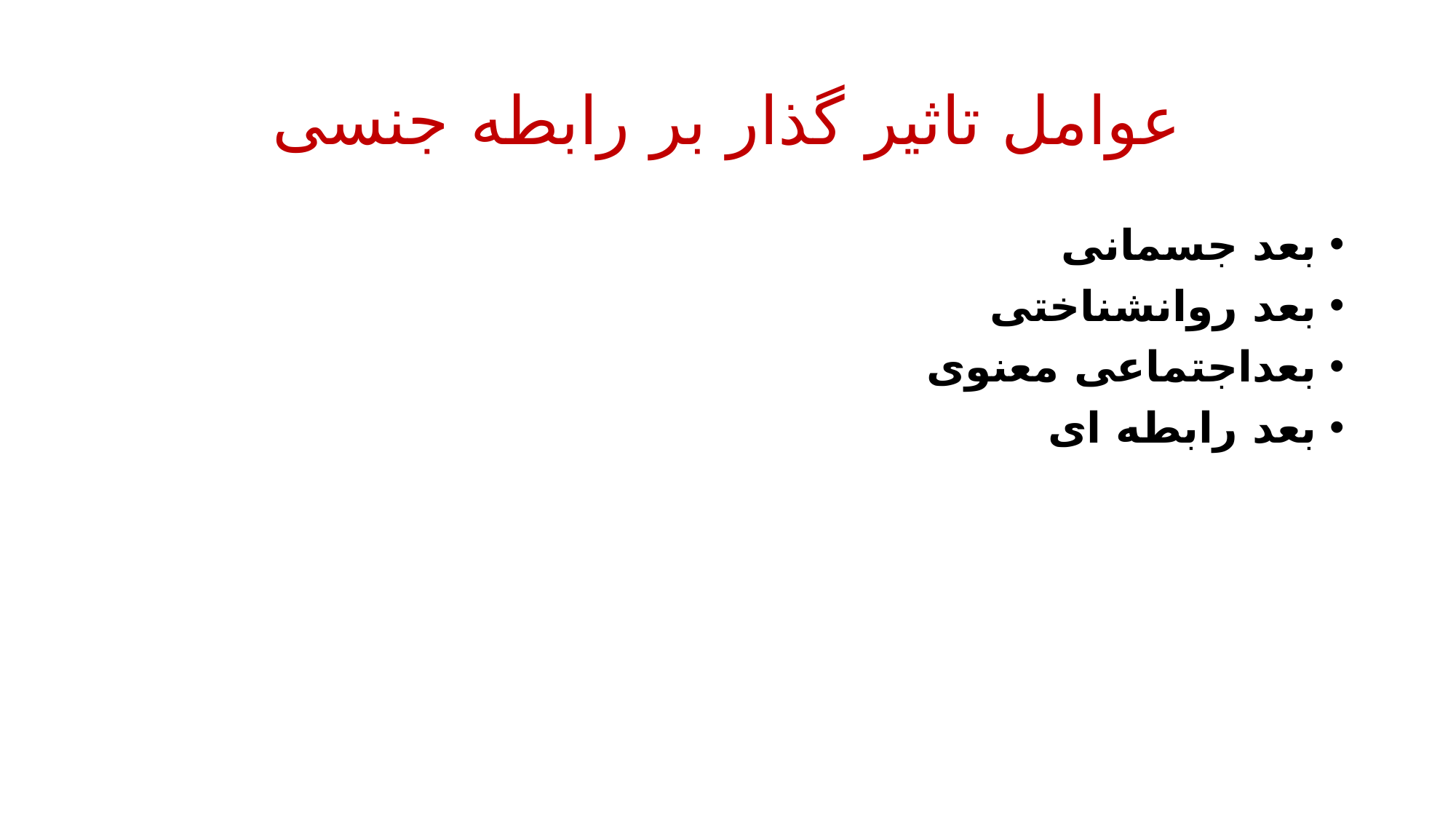

# عوامل تاثیر گذار بر رابطه جنسی
بعد جسمانی
بعد روانشناختی
بعداجتماعی معنوی
بعد رابطه ای